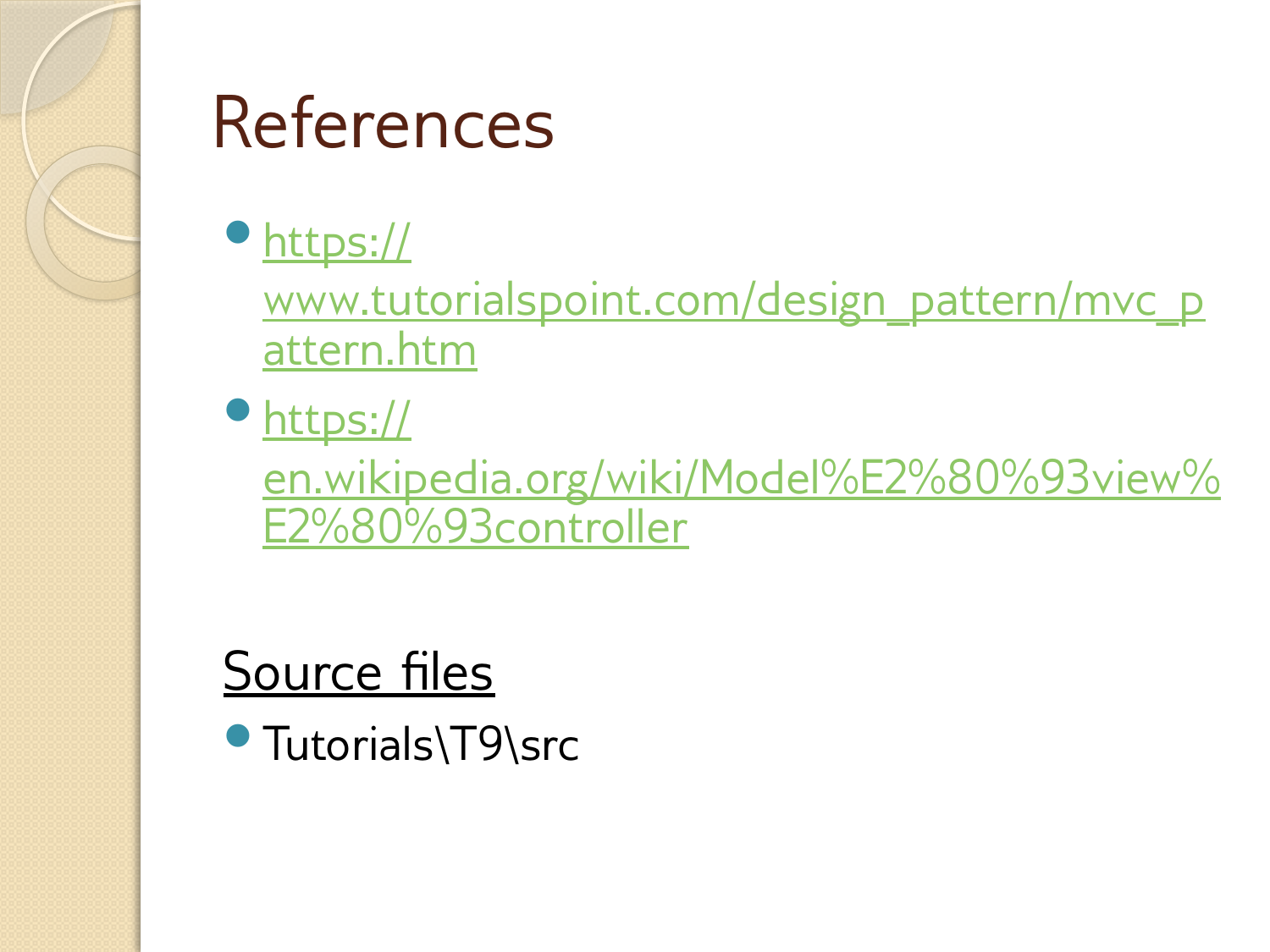

# References
https://www.tutorialspoint.com/design_pattern/mvc_pattern.htm
https://en.wikipedia.org/wiki/Model%E2%80%93view%E2%80%93controller

Source files
Tutorials\T9\src